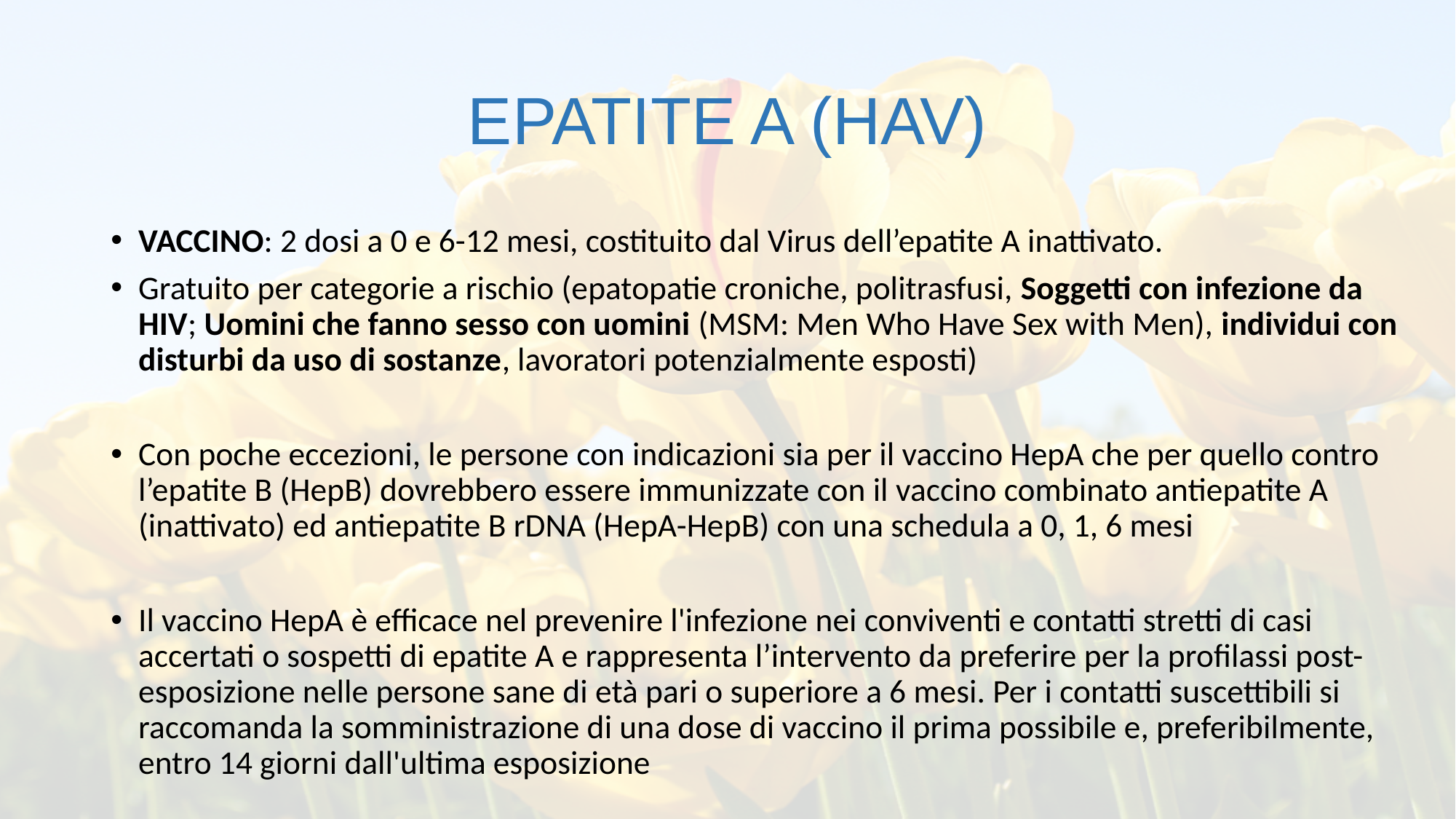

# EPATITE A (HAV)
VACCINO: 2 dosi a 0 e 6-12 mesi, costituito dal Virus dell’epatite A inattivato.
Gratuito per categorie a rischio (epatopatie croniche, politrasfusi, Soggetti con infezione da HIV; Uomini che fanno sesso con uomini (MSM: Men Who Have Sex with Men), individui con disturbi da uso di sostanze, lavoratori potenzialmente esposti)

Con poche eccezioni, le persone con indicazioni sia per il vaccino HepA che per quello contro l’epatite B (HepB) dovrebbero essere immunizzate con il vaccino combinato antiepatite A (inattivato) ed antiepatite B rDNA (HepA-HepB) con una schedula a 0, 1, 6 mesi

Il vaccino HepA è efficace nel prevenire l'infezione nei conviventi e contatti stretti di casi accertati o sospetti di epatite A e rappresenta l’intervento da preferire per la profilassi post-esposizione nelle persone sane di età pari o superiore a 6 mesi. Per i contatti suscettibili si raccomanda la somministrazione di una dose di vaccino il prima possibile e, preferibilmente, entro 14 giorni dall'ultima esposizione